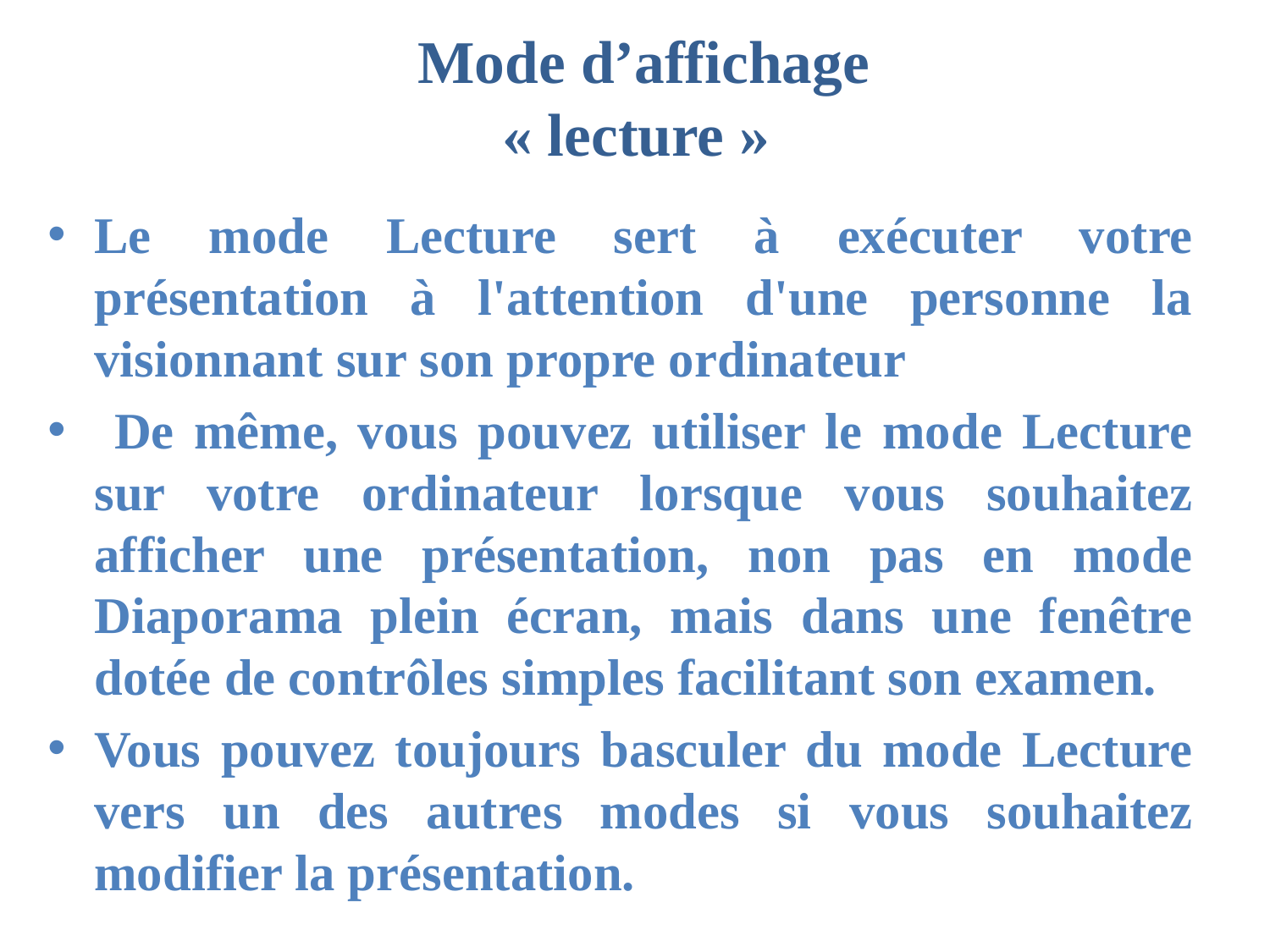

# Mode d’affichage « lecture »
Le mode Lecture sert à exécuter votre présentation à l'attention d'une personne la visionnant sur son propre ordinateur
 De même, vous pouvez utiliser le mode Lecture sur votre ordinateur lorsque vous souhaitez afficher une présentation, non pas en mode Diaporama plein écran, mais dans une fenêtre dotée de contrôles simples facilitant son examen.
Vous pouvez toujours basculer du mode Lecture vers un des autres modes si vous souhaitez modifier la présentation.